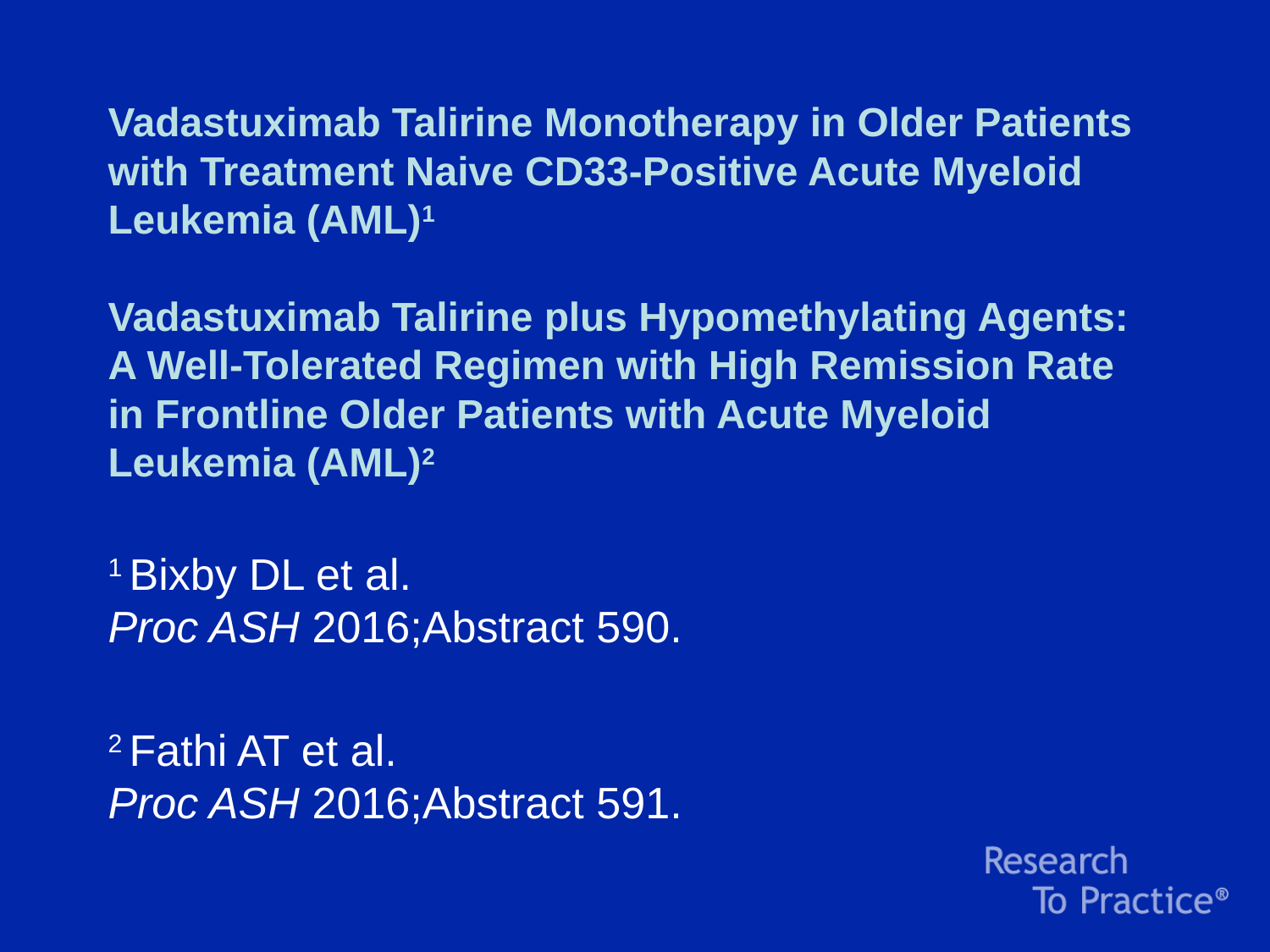

# Vadastuximab Talirine Monotherapy in Older Patients with Treatment Naive CD33-Positive Acute Myeloid Leukemia (AML)1 Vadastuximab Talirine plus Hypomethylating Agents: A Well-Tolerated Regimen with High Remission Rate in Frontline Older Patients with Acute Myeloid Leukemia (AML)2
1 Bixby DL et al.
Proc ASH 2016;Abstract 590.

2 Fathi AT et al.
Proc ASH 2016;Abstract 591.